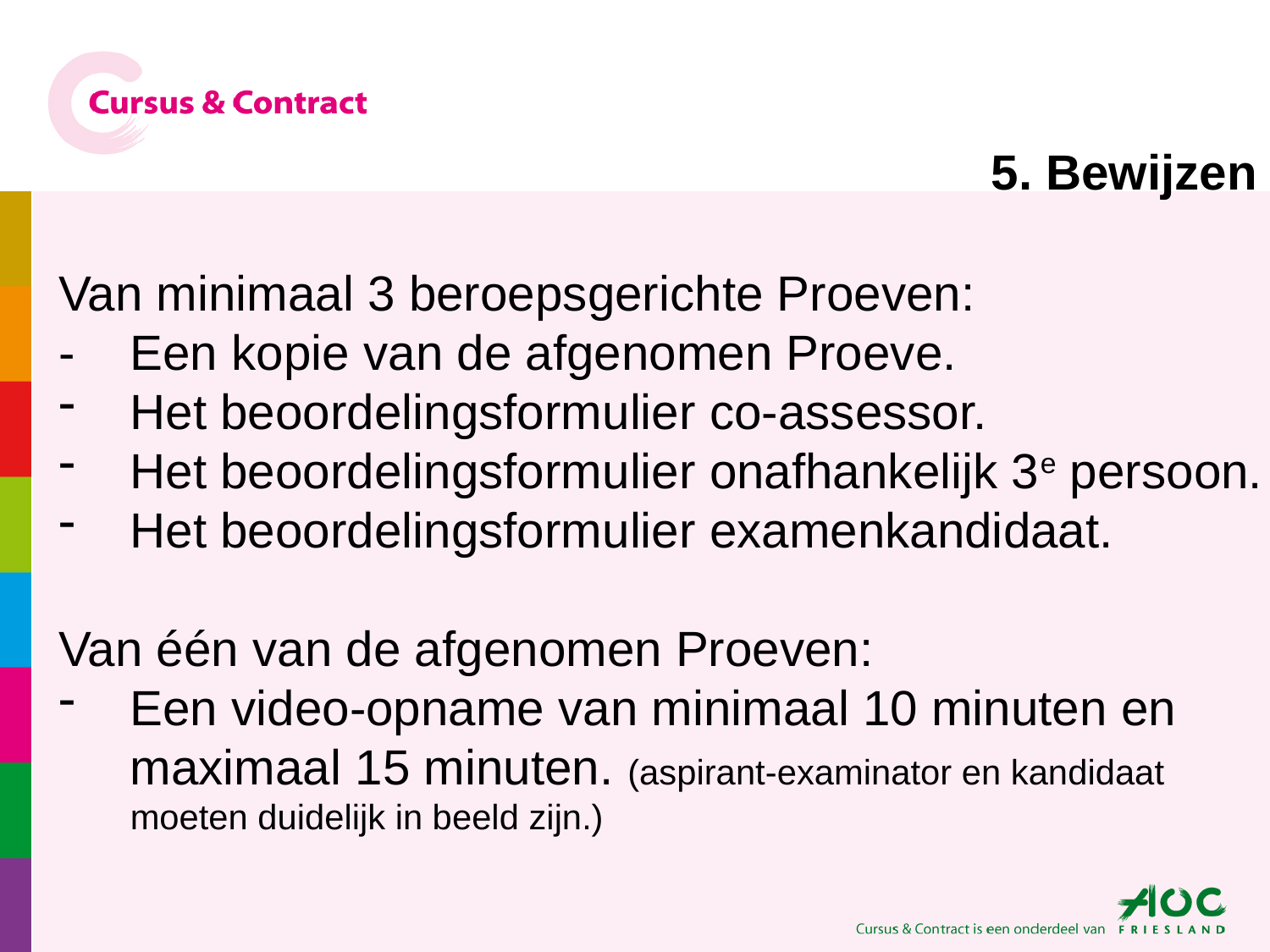

5. Bewijzen

Van minimaal 3 beroepsgerichte Proeven:
- 	Een kopie van de afgenomen Proeve.
Het beoordelingsformulier co-assessor.
Het beoordelingsformulier onafhankelijk 3e persoon.
Het beoordelingsformulier examenkandidaat.

Van één van de afgenomen Proeven:
Een video-opname van minimaal 10 minuten en maximaal 15 minuten. (aspirant-examinator en kandidaat moeten duidelijk in beeld zijn.)